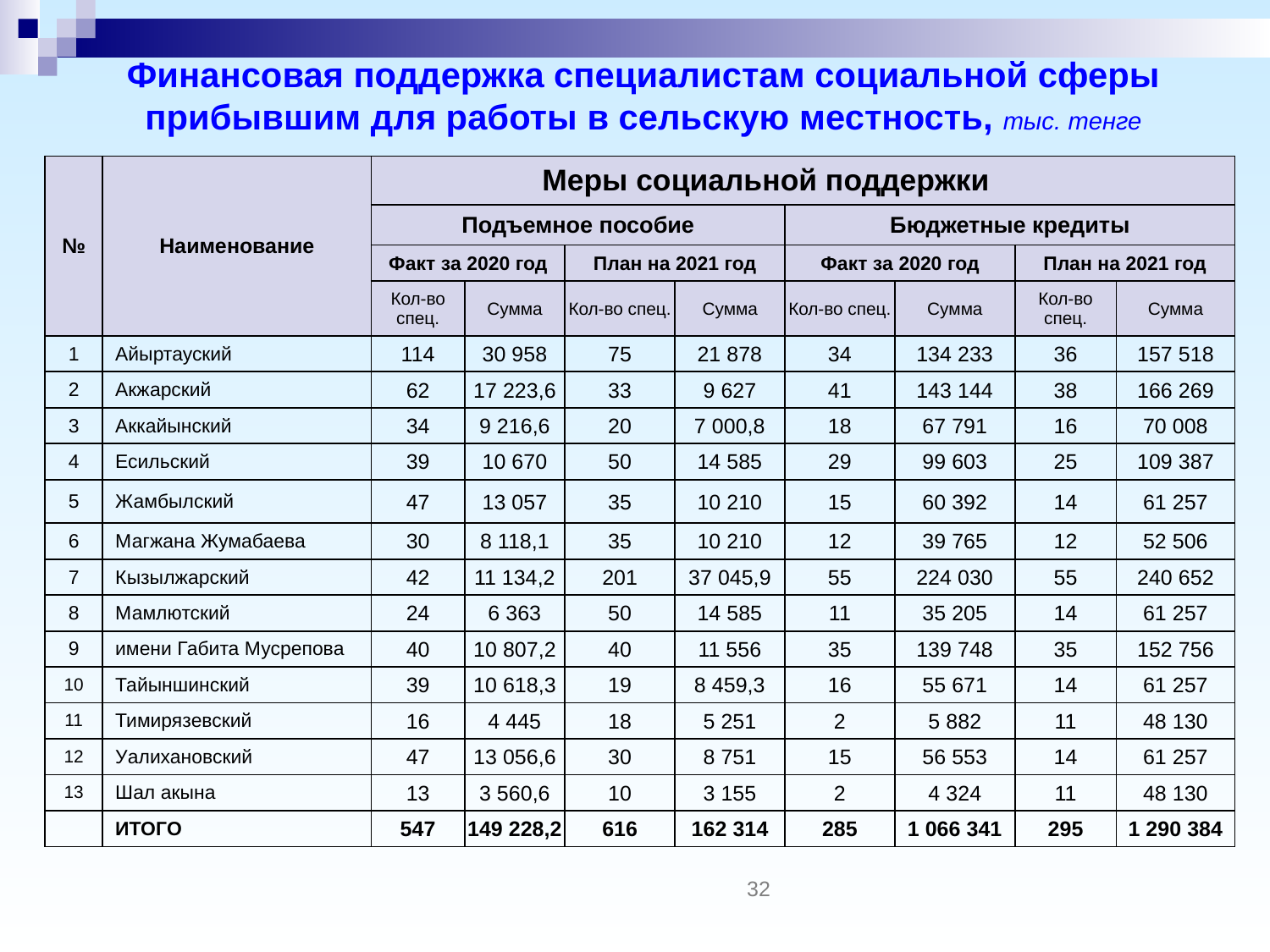

# Финансовая поддержка специалистам социальной сферы прибывшим для работы в сельскую местность, тыс. тенге
| № | Наименование | Меры социальной поддержки |  |  |  |  |  |  |  |
| --- | --- | --- | --- | --- | --- | --- | --- | --- | --- |
|  |  | Подъемное пособие |  |  |  | Бюджетные кредиты |  |  |  |
|  |  | Факт за 2020 год |  | План на 2021 год |  | Факт за 2020 год |  | План на 2021 год |  |
|  |  | Кол-во спец. | Сумма | Кол-во спец. | Сумма | Кол-во спец. | Сумма | Кол-во спец. | Сумма |
| 1 | Айыртауский | 114 | 30 958 | 75 | 21 878 | 34 | 134 233 | 36 | 157 518 |
| 2 | Акжарский | 62 | 17 223,6 | 33 | 9 627 | 41 | 143 144 | 38 | 166 269 |
| 3 | Аккайынский | 34 | 9 216,6 | 20 | 7 000,8 | 18 | 67 791 | 16 | 70 008 |
| 4 | Есильский | 39 | 10 670 | 50 | 14 585 | 29 | 99 603 | 25 | 109 387 |
| 5 | Жамбылский | 47 | 13 057 | 35 | 10 210 | 15 | 60 392 | 14 | 61 257 |
| 6 | Магжана Жумабаева | 30 | 8 118,1 | 35 | 10 210 | 12 | 39 765 | 12 | 52 506 |
| 7 | Кызылжарский | 42 | 11 134,2 | 201 | 37 045,9 | 55 | 224 030 | 55 | 240 652 |
| 8 | Мамлютский | 24 | 6 363 | 50 | 14 585 | 11 | 35 205 | 14 | 61 257 |
| 9 | имени Габита Мусрепова | 40 | 10 807,2 | 40 | 11 556 | 35 | 139 748 | 35 | 152 756 |
| 10 | Тайыншинский | 39 | 10 618,3 | 19 | 8 459,3 | 16 | 55 671 | 14 | 61 257 |
| 11 | Тимирязевский | 16 | 4 445 | 18 | 5 251 | 2 | 5 882 | 11 | 48 130 |
| 12 | Уалихановский | 47 | 13 056,6 | 30 | 8 751 | 15 | 56 553 | 14 | 61 257 |
| 13 | Шал акына | 13 | 3 560,6 | 10 | 3 155 | 2 | 4 324 | 11 | 48 130 |
|  | ИТОГО | 547 | 149 228,2 | 616 | 162 314 | 285 | 1 066 341 | 295 | 1 290 384 |
32